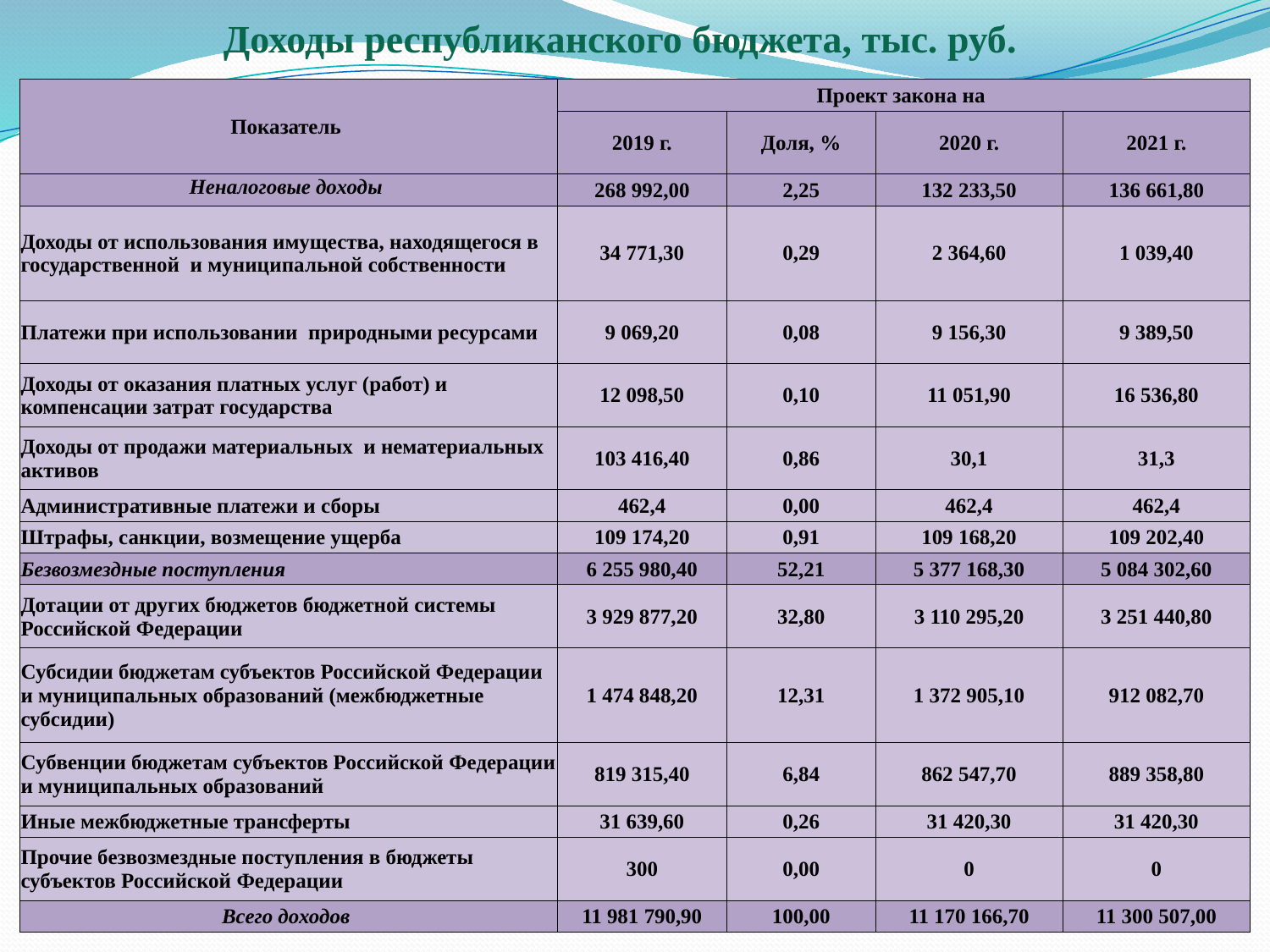

Доходы республиканского бюджета, тыс. руб.
| Показатель | Проект закона на |  |  |  |
| --- | --- | --- | --- | --- |
|  | 2019 г. | Доля, % | 2020 г. | 2021 г. |
| Неналоговые доходы | 268 992,00 | 2,25 | 132 233,50 | 136 661,80 |
| Доходы от использования имущества, находящегося в государственной и муниципальной собственности | 34 771,30 | 0,29 | 2 364,60 | 1 039,40 |
| Платежи при использовании природными ресурсами | 9 069,20 | 0,08 | 9 156,30 | 9 389,50 |
| Доходы от оказания платных услуг (работ) и компенсации затрат государства | 12 098,50 | 0,10 | 11 051,90 | 16 536,80 |
| Доходы от продажи материальных и нематериальных активов | 103 416,40 | 0,86 | 30,1 | 31,3 |
| Административные платежи и сборы | 462,4 | 0,00 | 462,4 | 462,4 |
| Штрафы, санкции, возмещение ущерба | 109 174,20 | 0,91 | 109 168,20 | 109 202,40 |
| Безвозмездные поступления | 6 255 980,40 | 52,21 | 5 377 168,30 | 5 084 302,60 |
| Дотации от других бюджетов бюджетной системы Российской Федерации | 3 929 877,20 | 32,80 | 3 110 295,20 | 3 251 440,80 |
| Субсидии бюджетам субъектов Российской Федерации и муниципальных образований (межбюджетные субсидии) | 1 474 848,20 | 12,31 | 1 372 905,10 | 912 082,70 |
| Субвенции бюджетам субъектов Российской Федерации и муниципальных образований | 819 315,40 | 6,84 | 862 547,70 | 889 358,80 |
| Иные межбюджетные трансферты | 31 639,60 | 0,26 | 31 420,30 | 31 420,30 |
| Прочие безвозмездные поступления в бюджеты субъектов Российской Федерации | 300 | 0,00 | 0 | 0 |
| Всего доходов | 11 981 790,90 | 100,00 | 11 170 166,70 | 11 300 507,00 |